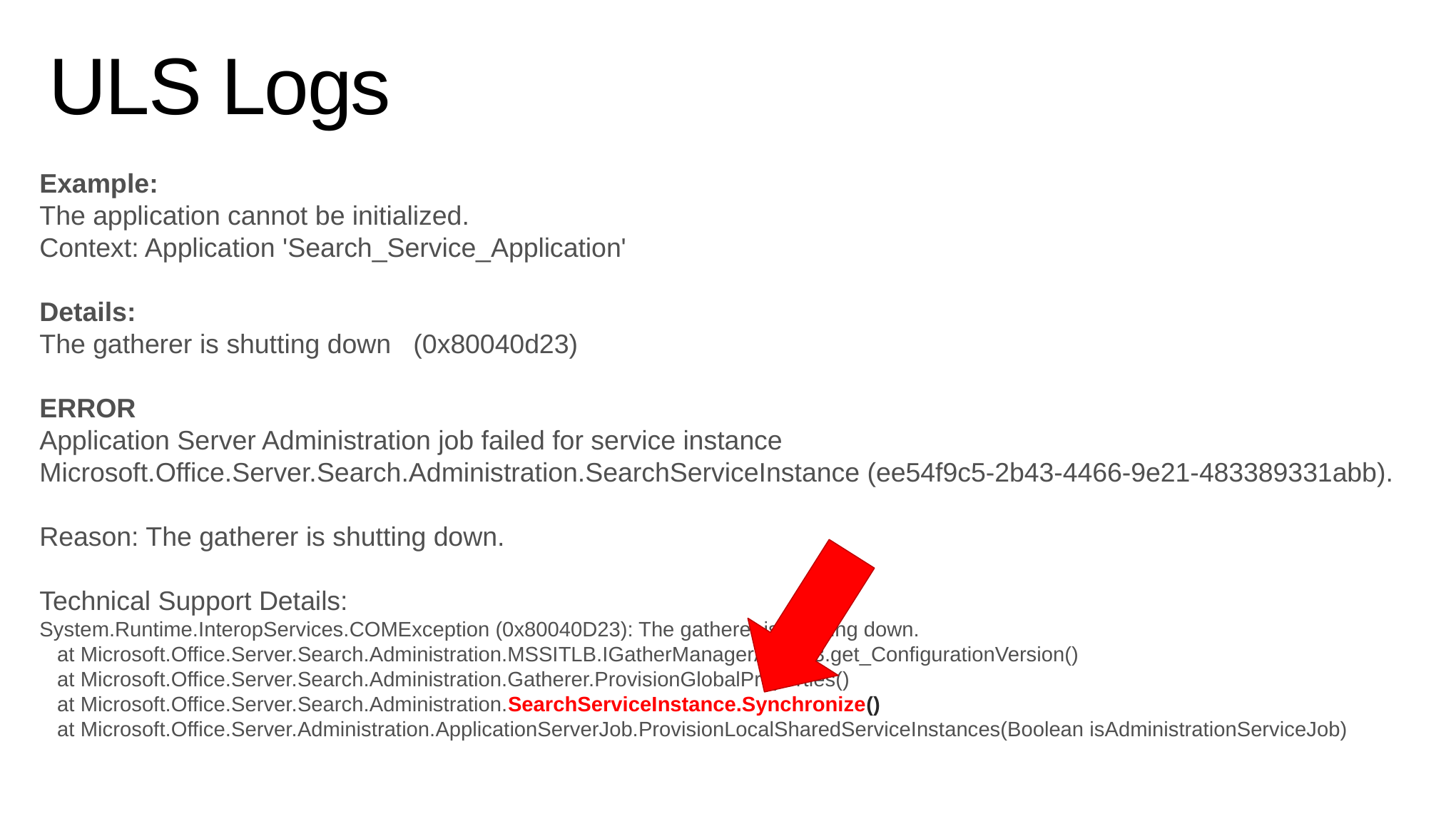

# ULS Logs
Example:
The application cannot be initialized.
Context: Application 'Search_Service_Application'

Details:
The gatherer is shutting down   (0x80040d23)

ERROR
Application Server Administration job failed for service instance Microsoft.Office.Server.Search.Administration.SearchServiceInstance (ee54f9c5-2b43-4466-9e21-483389331abb).

Reason: The gatherer is shutting down.

Technical Support Details:
System.Runtime.InteropServices.COMException (0x80040D23): The gatherer is shutting down.
   at Microsoft.Office.Server.Search.Administration.MSSITLB.IGatherManagerAdmin3.get_ConfigurationVersion()
   at Microsoft.Office.Server.Search.Administration.Gatherer.ProvisionGlobalProperties()
   at Microsoft.Office.Server.Search.Administration.SearchServiceInstance.Synchronize()
   at Microsoft.Office.Server.Administration.ApplicationServerJob.ProvisionLocalSharedServiceInstances(Boolean isAdministrationServiceJob)